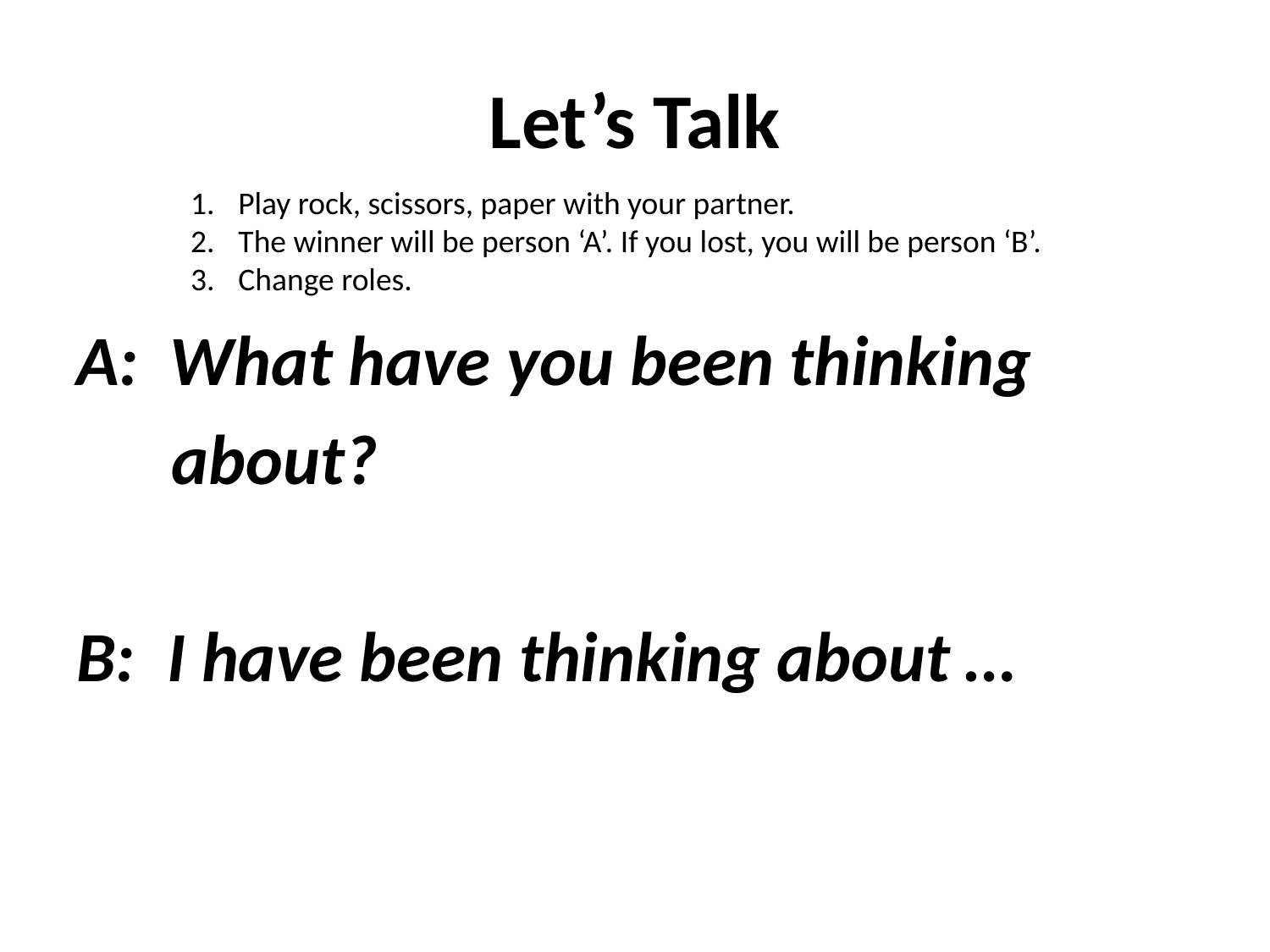

# Let’s Talk
Play rock, scissors, paper with your partner.
The winner will be person ‘A’. If you lost, you will be person ‘B’.
Change roles.

A:  What have you been thinking
      about?

B:  I have been thinking about …